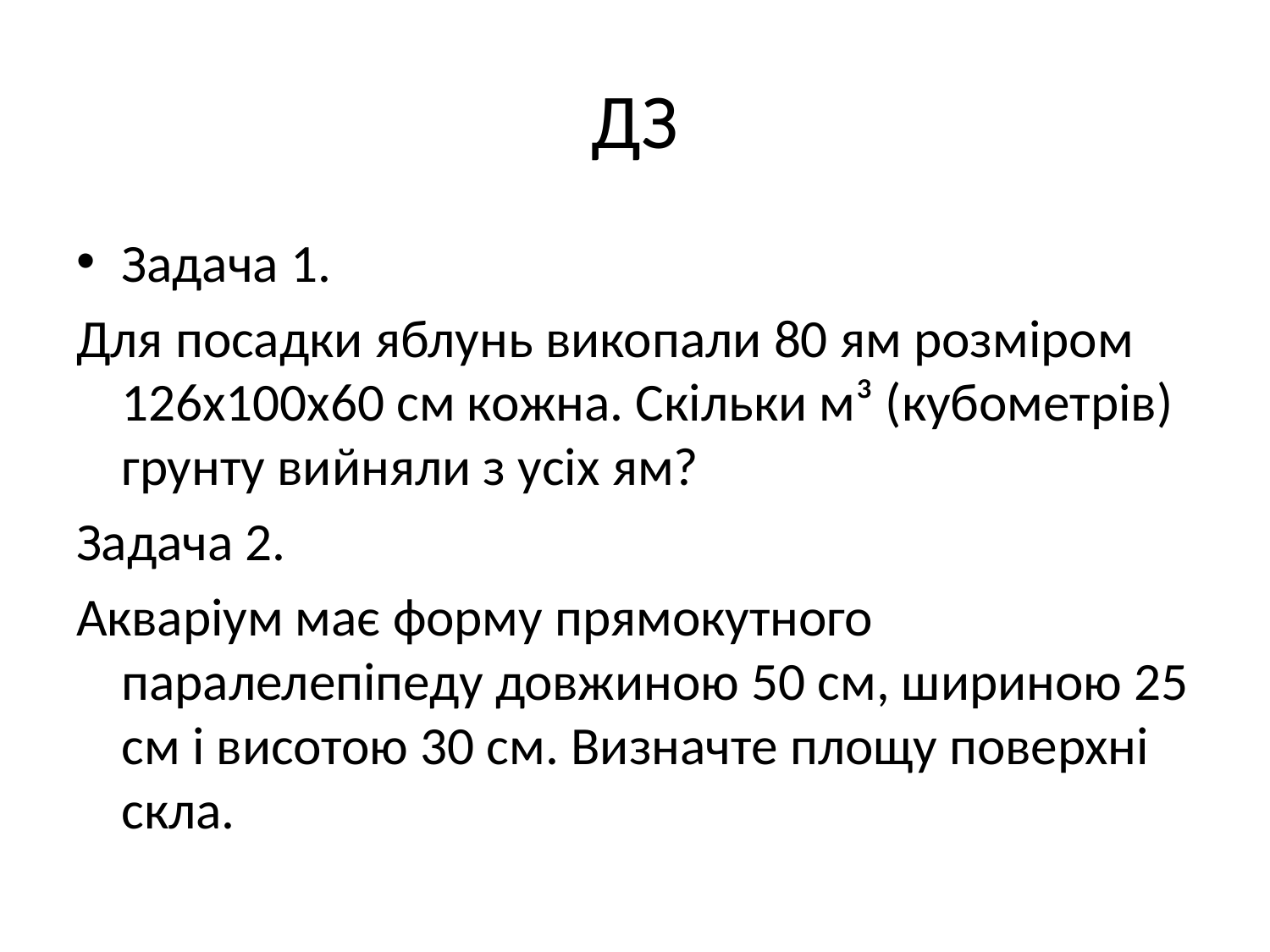

# ДЗ
Задача 1.
Для посадки яблунь викопали 80 ям розміром 126х100х60 см кожна. Скільки м³ (кубометрів) грунту вийняли з усіх ям?
Задача 2.
Акваріум має форму прямокутного паралелепіпеду довжиною 50 см, шириною 25 см і висотою 30 см. Визначте площу поверхні скла.